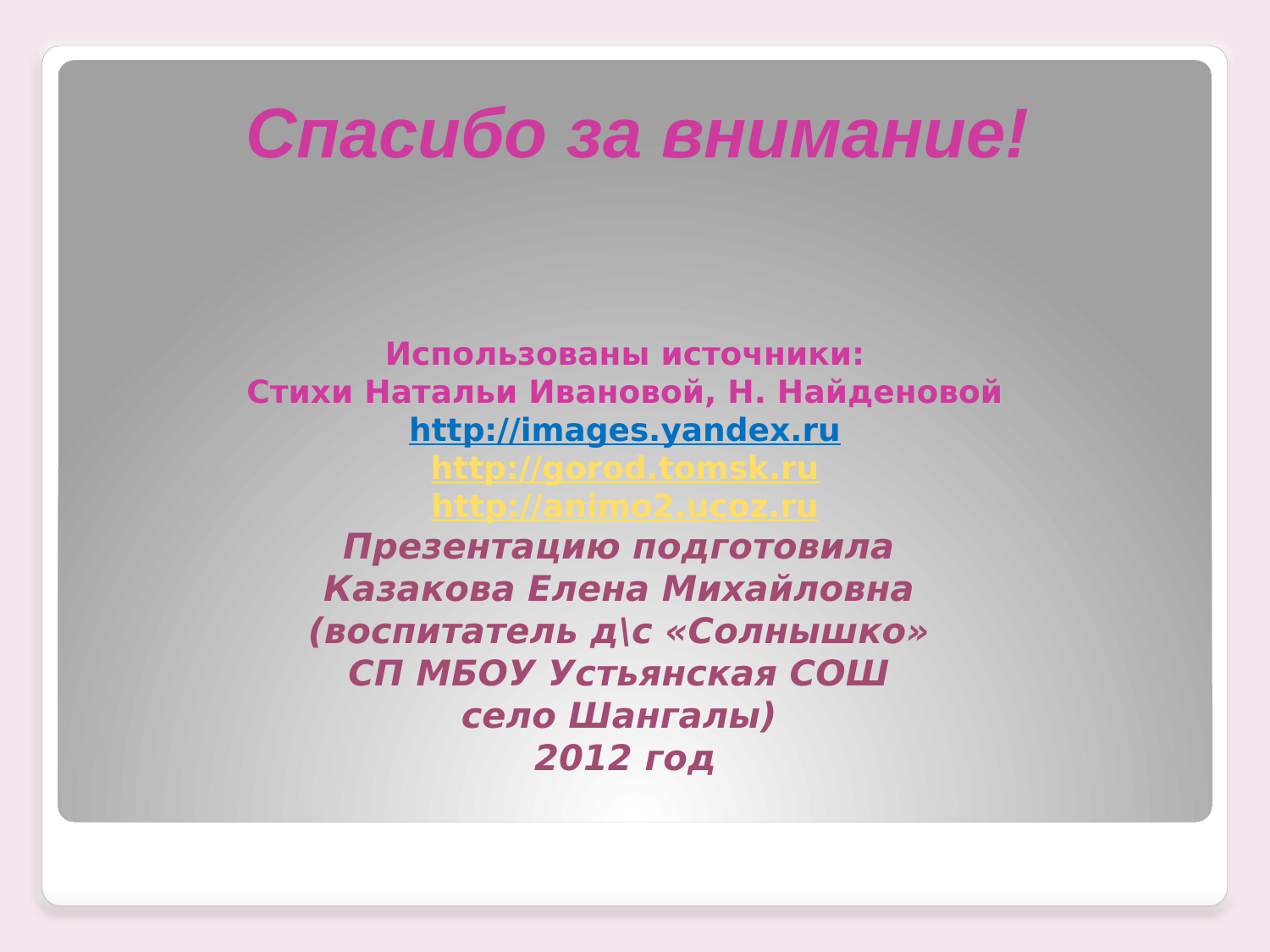

# Спасибо за внимание!
Использованы источники:
Стихи Натальи Ивановой, Н. Найденовой
http://images.yandex.ru
http://gorod.tomsk.ru
http://animo2.ucoz.ru
Презентацию подготовила
Казакова Елена Михайловна
(воспитатель д\с «Солнышко»
СП МБОУ Устьянская СОШ
село Шангалы)
2012 год